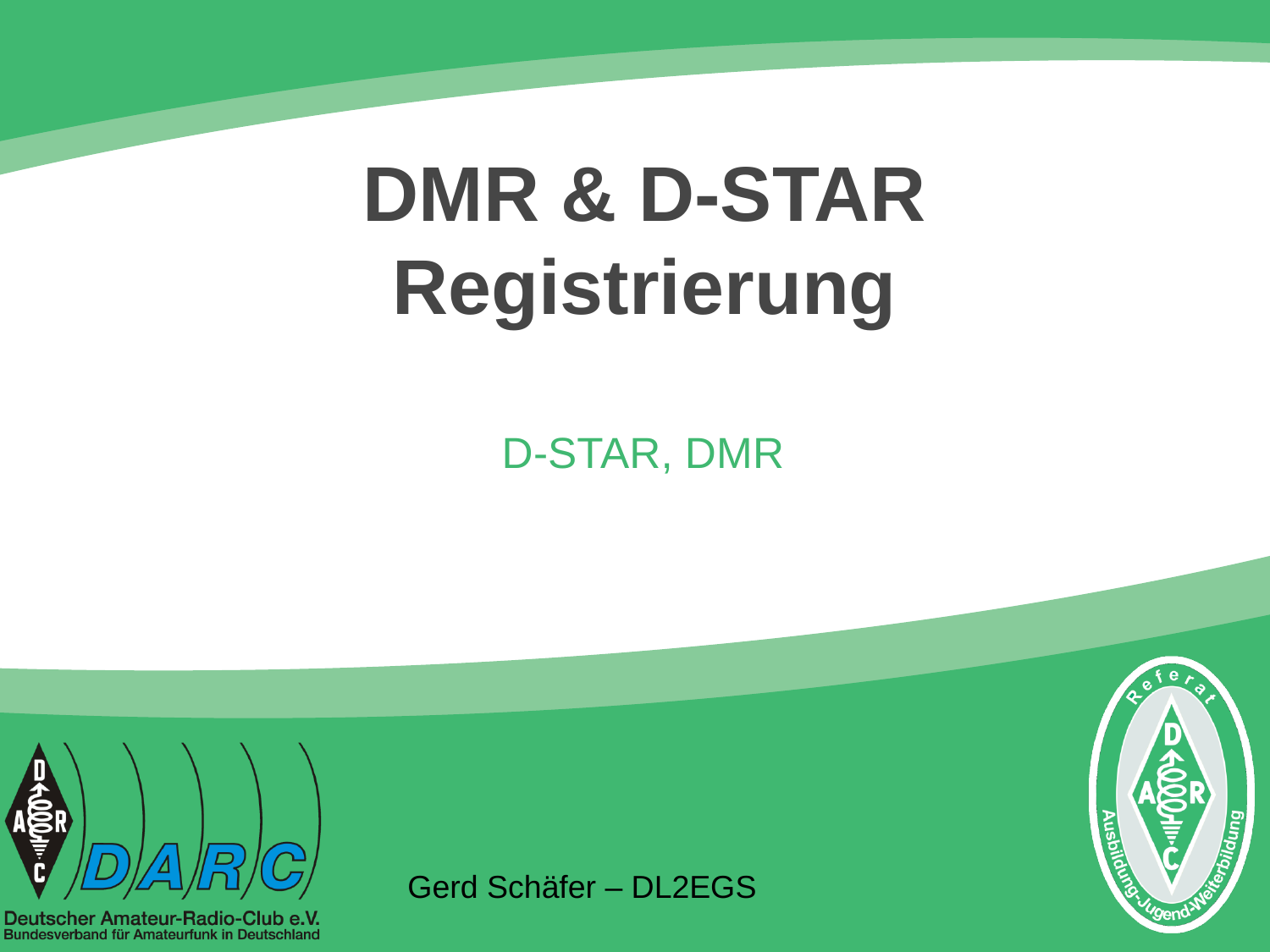

# DMR & D-STAR Registrierung
D-STAR, DMR
Gerd Schäfer – DL2EGS